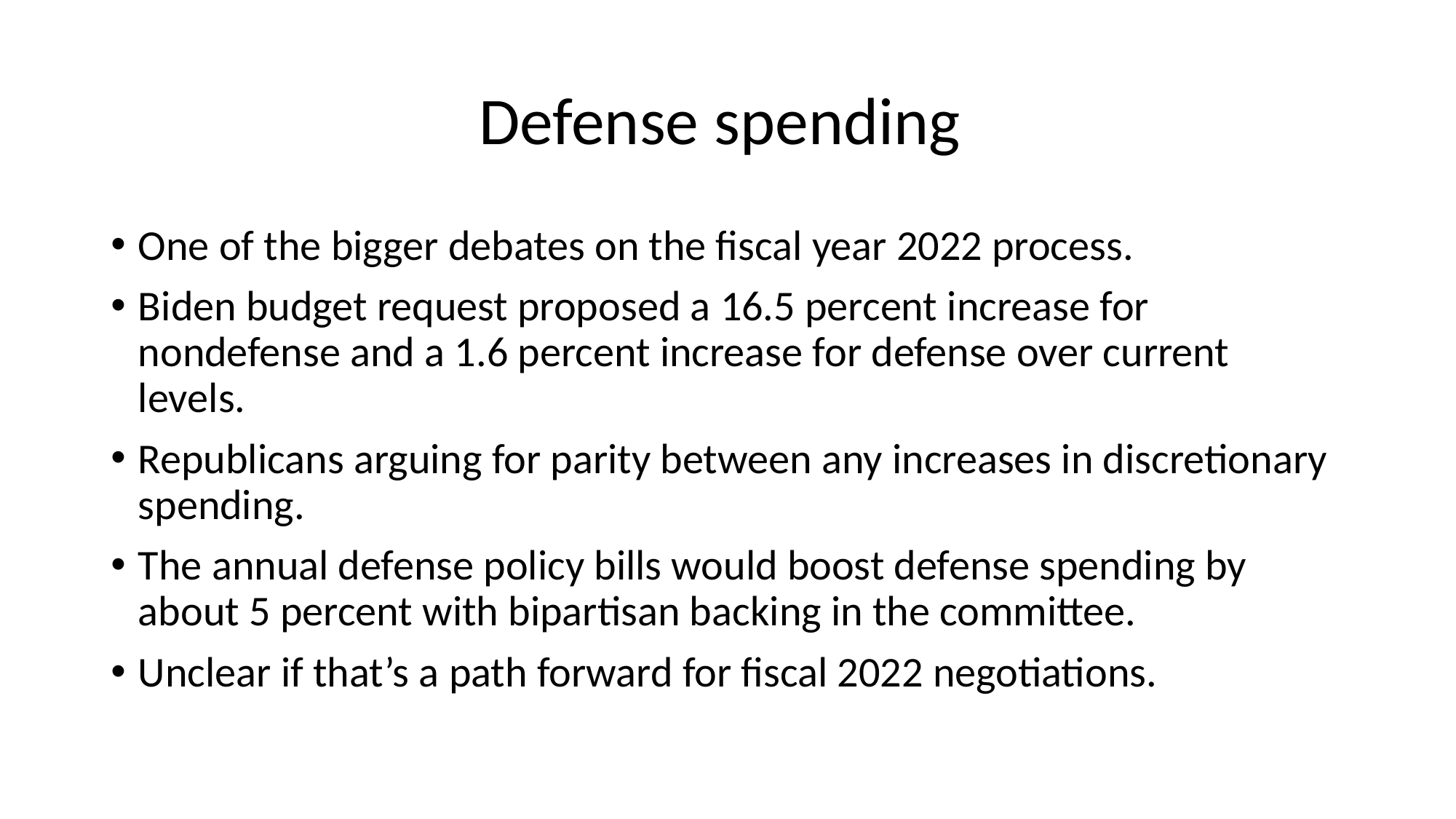

# Defense spending
One of the bigger debates on the fiscal year 2022 process.
Biden budget request proposed a 16.5 percent increase for nondefense and a 1.6 percent increase for defense over current levels.
Republicans arguing for parity between any increases in discretionary spending.
The annual defense policy bills would boost defense spending by about 5 percent with bipartisan backing in the committee.
Unclear if that’s a path forward for fiscal 2022 negotiations.